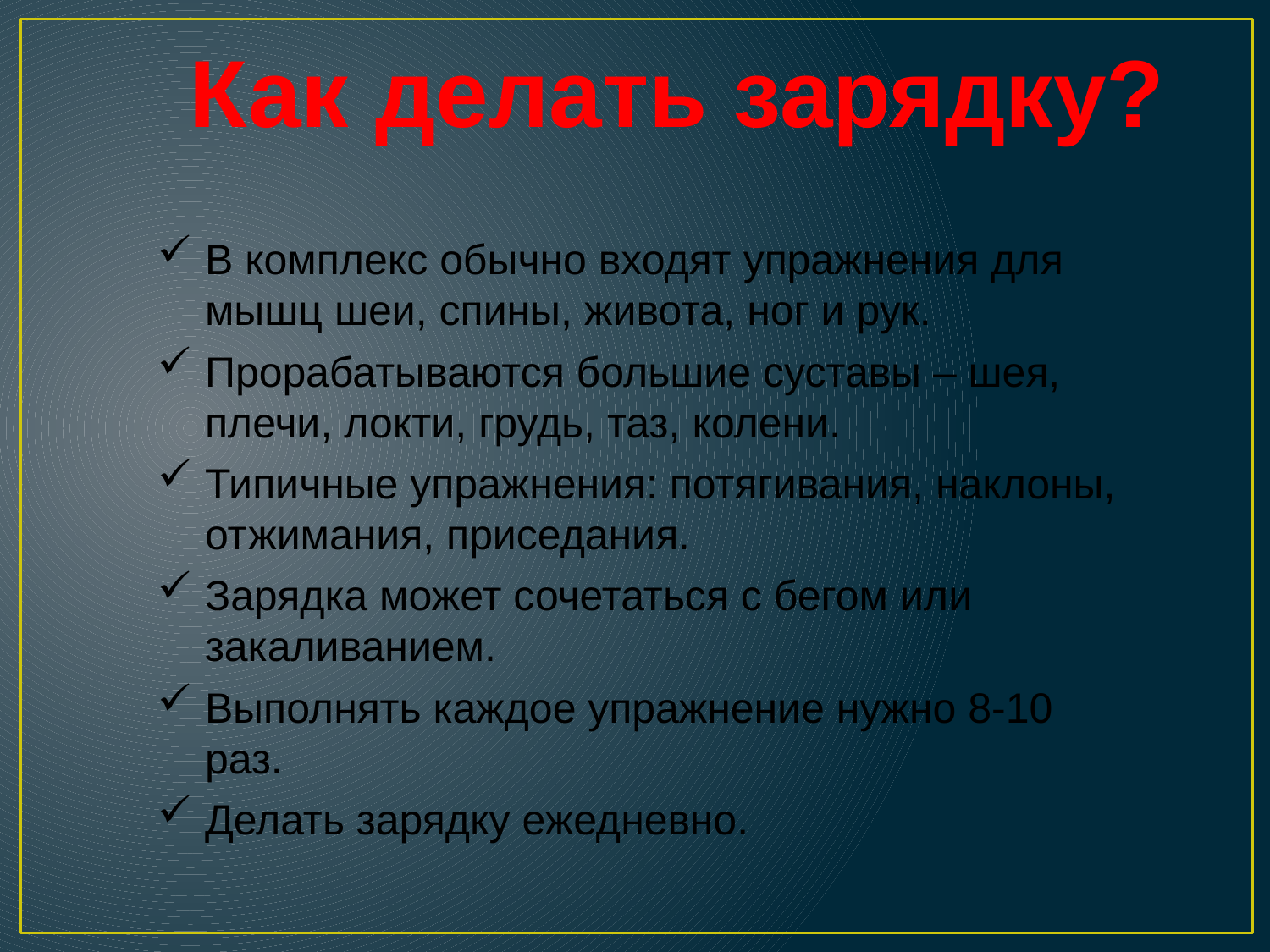

Как делать зарядку?
В комплекс обычно входят упражнения для мышц шеи, спины, живота, ног и рук.

Прорабатываются большие суставы – шея, плечи, локти, грудь, таз, колени.

Типичные упражнения: потягивания, наклоны, отжимания, приседания.

Зарядка может сочетаться с бегом или закаливанием.

Выполнять каждое упражнение нужно 8-10 раз.

Делать зарядку ежедневно.